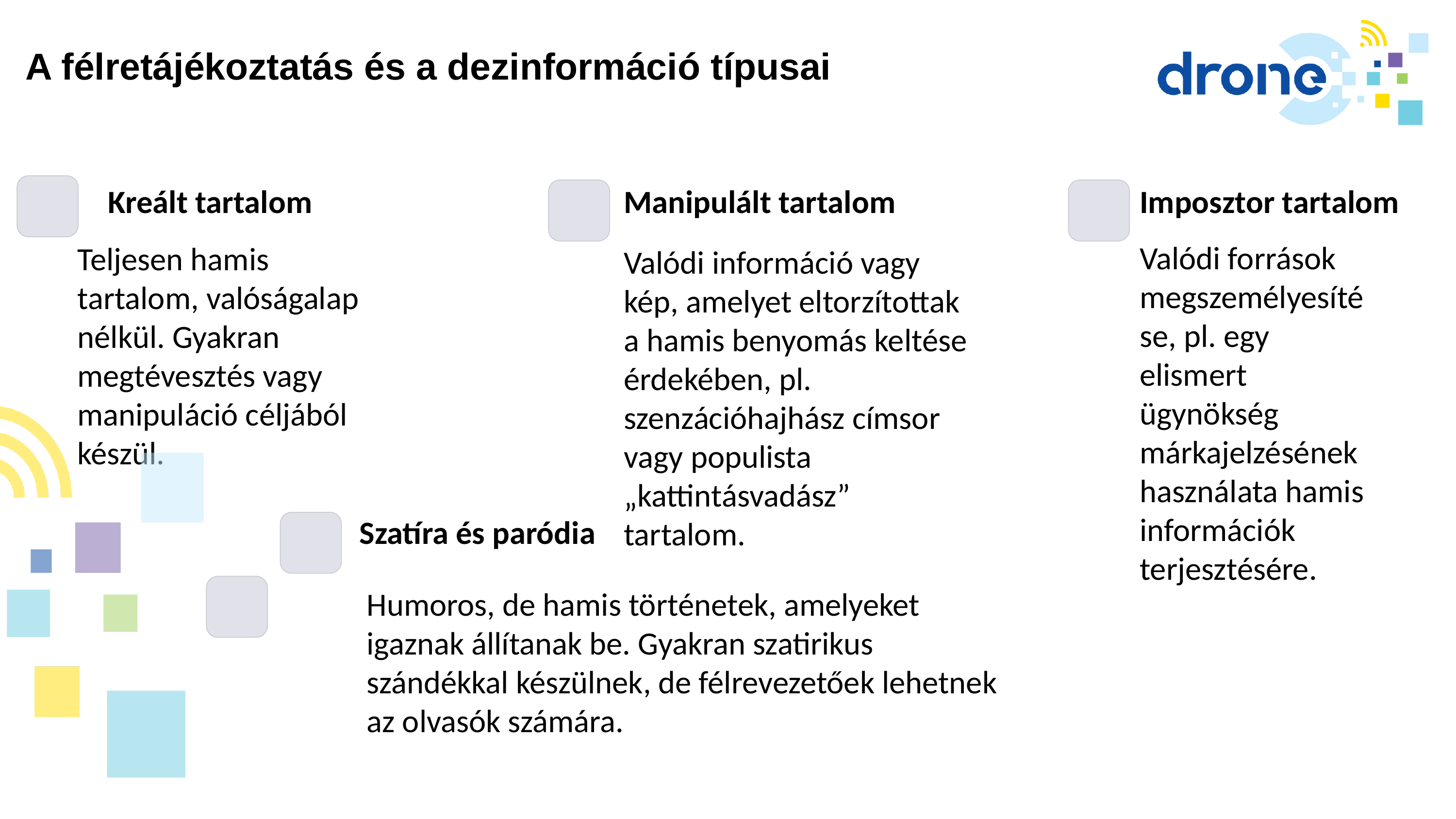

A félretájékoztatás és a dezinformáció típusai
Imposztor tartalom
Manipulált tartalom
Kreált tartalom

Valódi források megszemélyesítése, pl. egy elismert ügynökség márkajelzésének használata hamis információk terjesztésére.
Teljesen hamis tartalom, valóságalap nélkül. Gyakran megtévesztés vagy manipuláció céljából készül.
Valódi információ vagy kép, amelyet eltorzítottak a hamis benyomás keltése érdekében, pl. szenzációhajhász címsor vagy populista „kattintásvadász” tartalom.

Szatíra és paródia

Humoros, de hamis történetek, amelyeket igaznak állítanak be. Gyakran szatirikus szándékkal készülnek, de félrevezetőek lehetnek az olvasók számára.